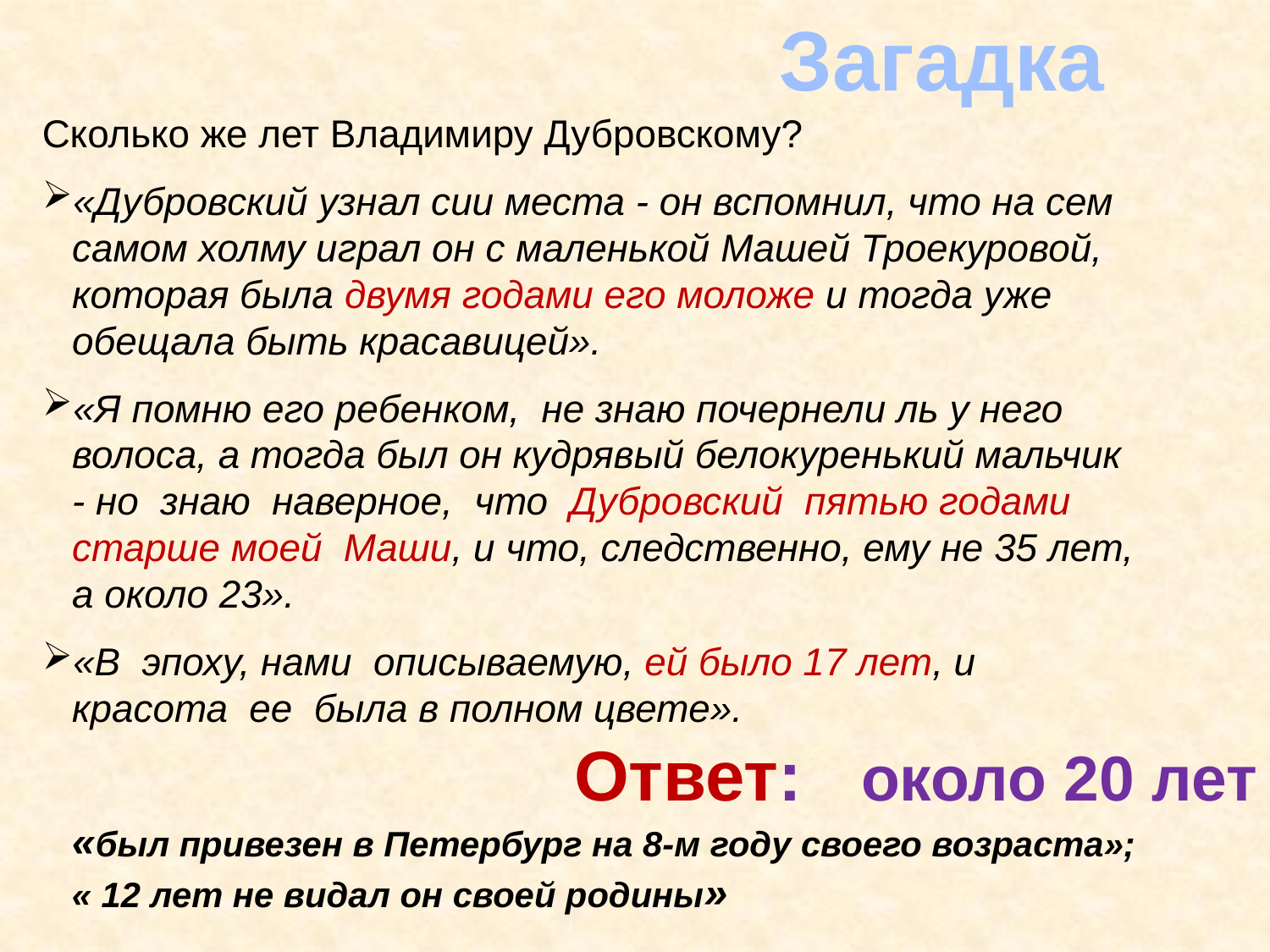

Загадка
Сколько же лет Владимиру Дубровскому?

«Дубровский узнал сии места - он вспомнил, что на сем самом холму играл он с маленькой Машей Троекуровой, которая была двумя годами его моложе и тогда уже обещала быть красавицей».

«Я помню его ребенком,  не знаю почернели ль у него волоса, а тогда был он кудрявый белокуренький мальчик  - но  знаю  наверное,  что  Дубровский  пятью годами  старше моей  Маши, и что, следственно, ему не 35 лет, а около 23».

«В  эпоху, нами  описываемую, ей было 17 лет, и  красота  ее  была в полном цвете».
Ответ:   около 20 лет
«был привезен в Петербург на 8-м году своего возраста»;
« 12 лет не видал он своей родины»